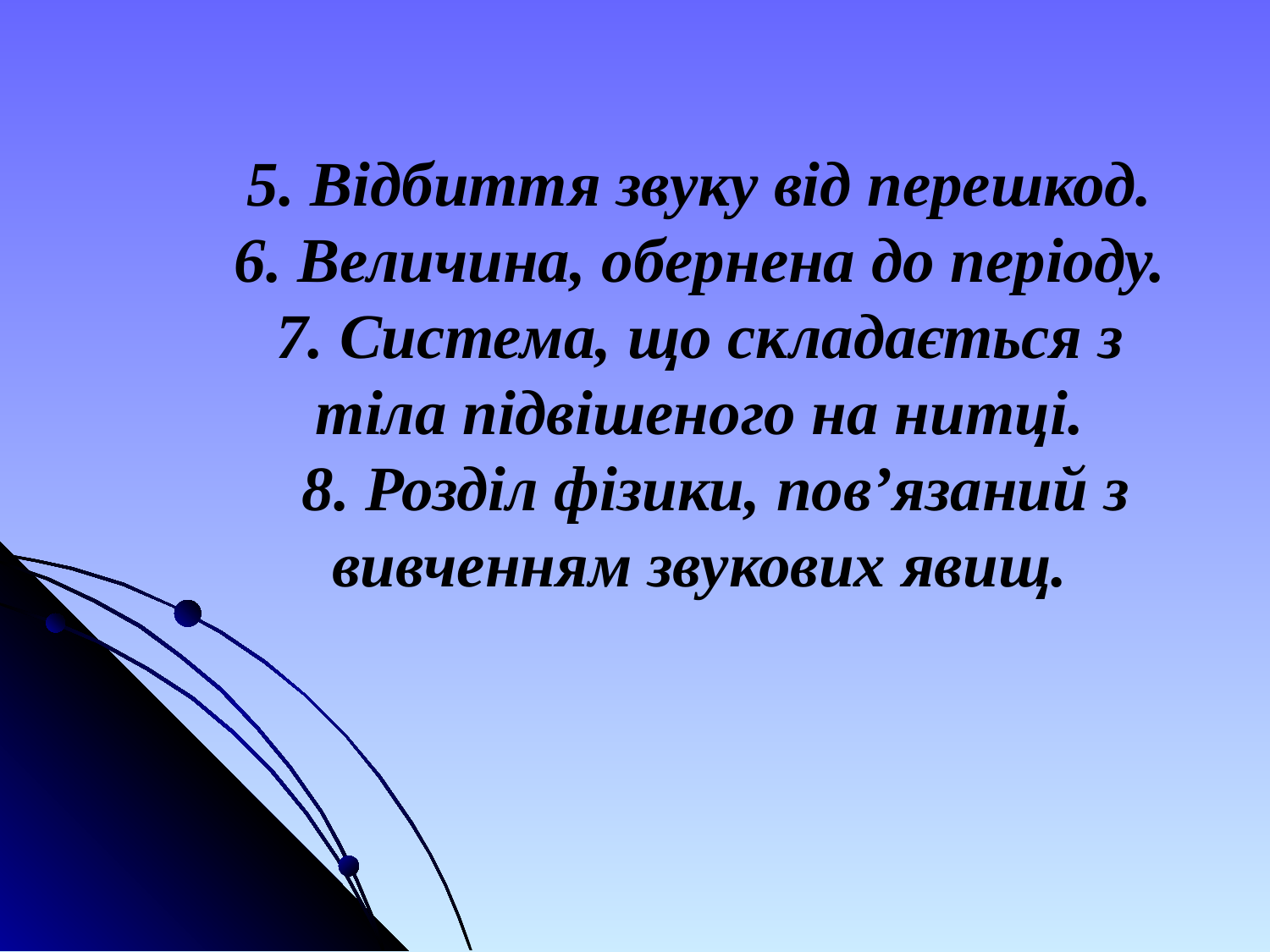

5. Відбиття звуку від перешкод.
6. Величина, обернена до періоду.
7. Система, що складається з тіла підвішеного на нитці.
  8. Розділ фізики, пов’язаний з вивченням звукових явищ.